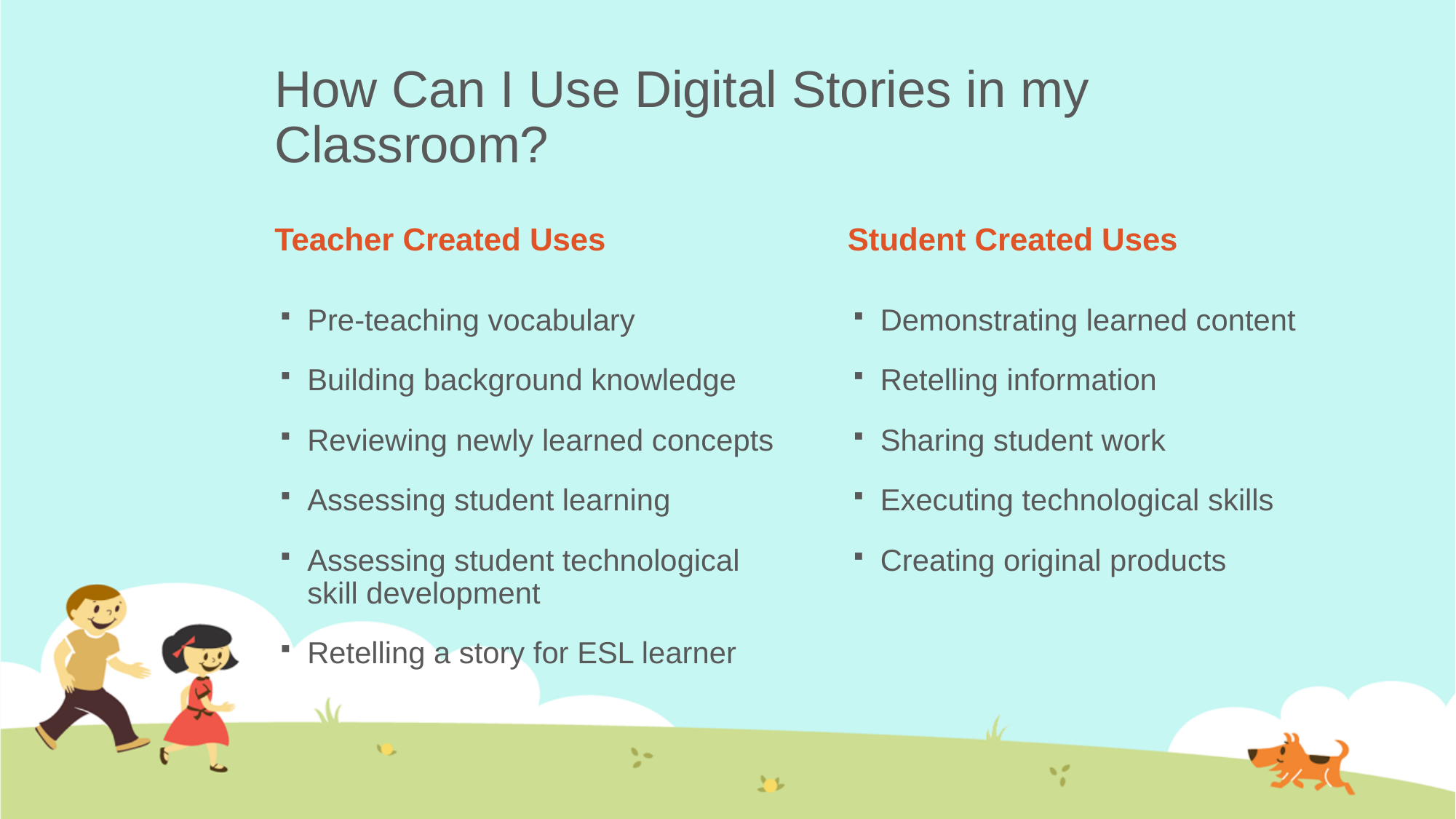

# How Can I Use Digital Stories in my Classroom?
Teacher Created Uses
Student Created Uses
Pre-teaching vocabulary
Building background knowledge
Reviewing newly learned concepts
Assessing student learning
Assessing student technological skill development
Retelling a story for ESL learner
Demonstrating learned content
Retelling information
Sharing student work
Executing technological skills
Creating original products